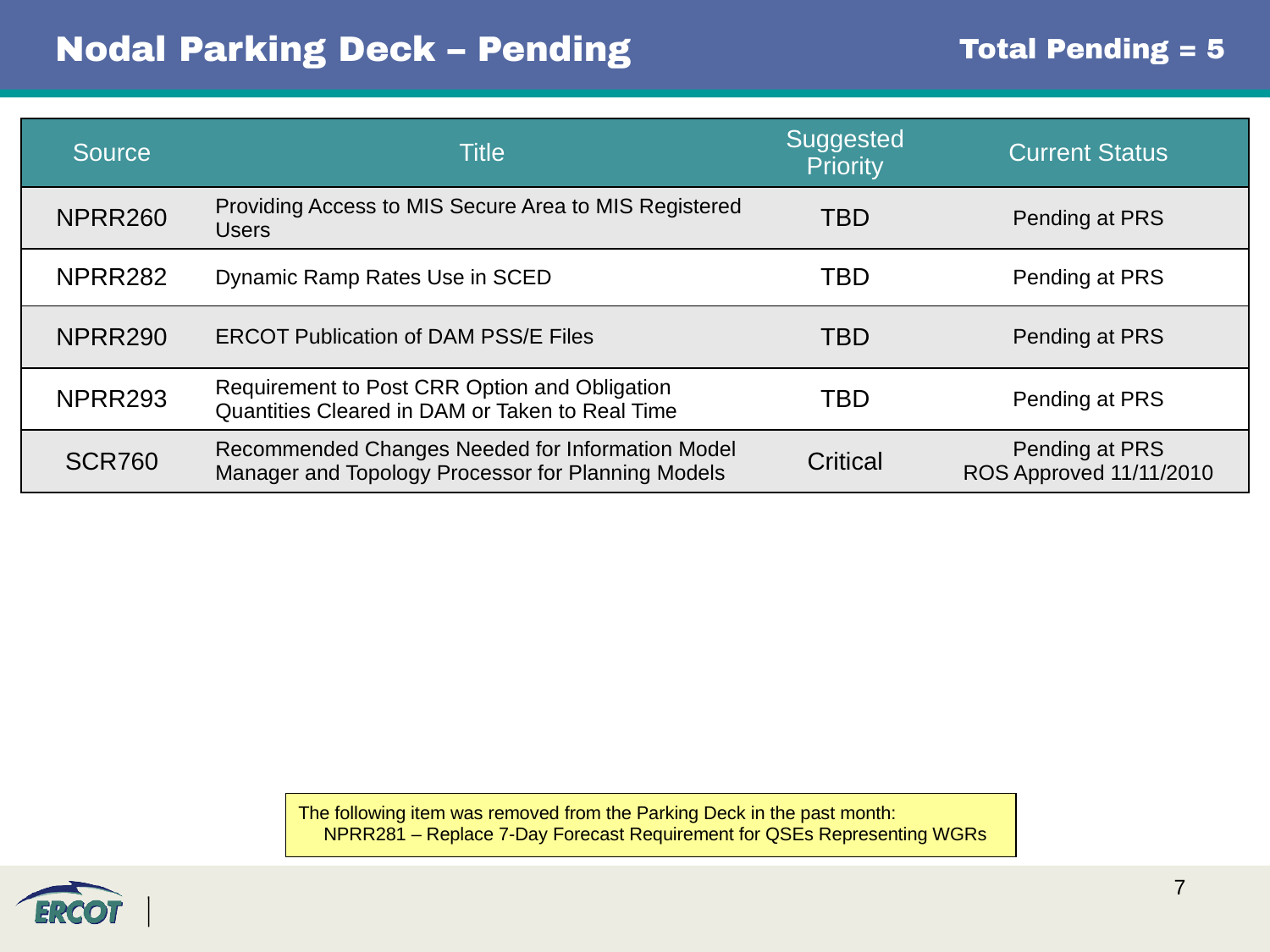

# Nodal Parking Deck – Pending
Total Pending = 5
| Source | Title | Suggested Priority | Current Status |
| --- | --- | --- | --- |
| NPRR260 | Providing Access to MIS Secure Area to MIS Registered Users | TBD | Pending at PRS |
| NPRR282 | Dynamic Ramp Rates Use in SCED | TBD | Pending at PRS |
| NPRR290 | ERCOT Publication of DAM PSS/E Files | TBD | Pending at PRS |
| NPRR293 | Requirement to Post CRR Option and Obligation Quantities Cleared in DAM or Taken to Real Time | TBD | Pending at PRS |
| SCR760 | Recommended Changes Needed for Information Model Manager and Topology Processor for Planning Models | Critical | Pending at PRS ROS Approved 11/11/2010 |
The following item was removed from the Parking Deck in the past month:
     NPRR281 – Replace 7-Day Forecast Requirement for QSEs Representing WGRs